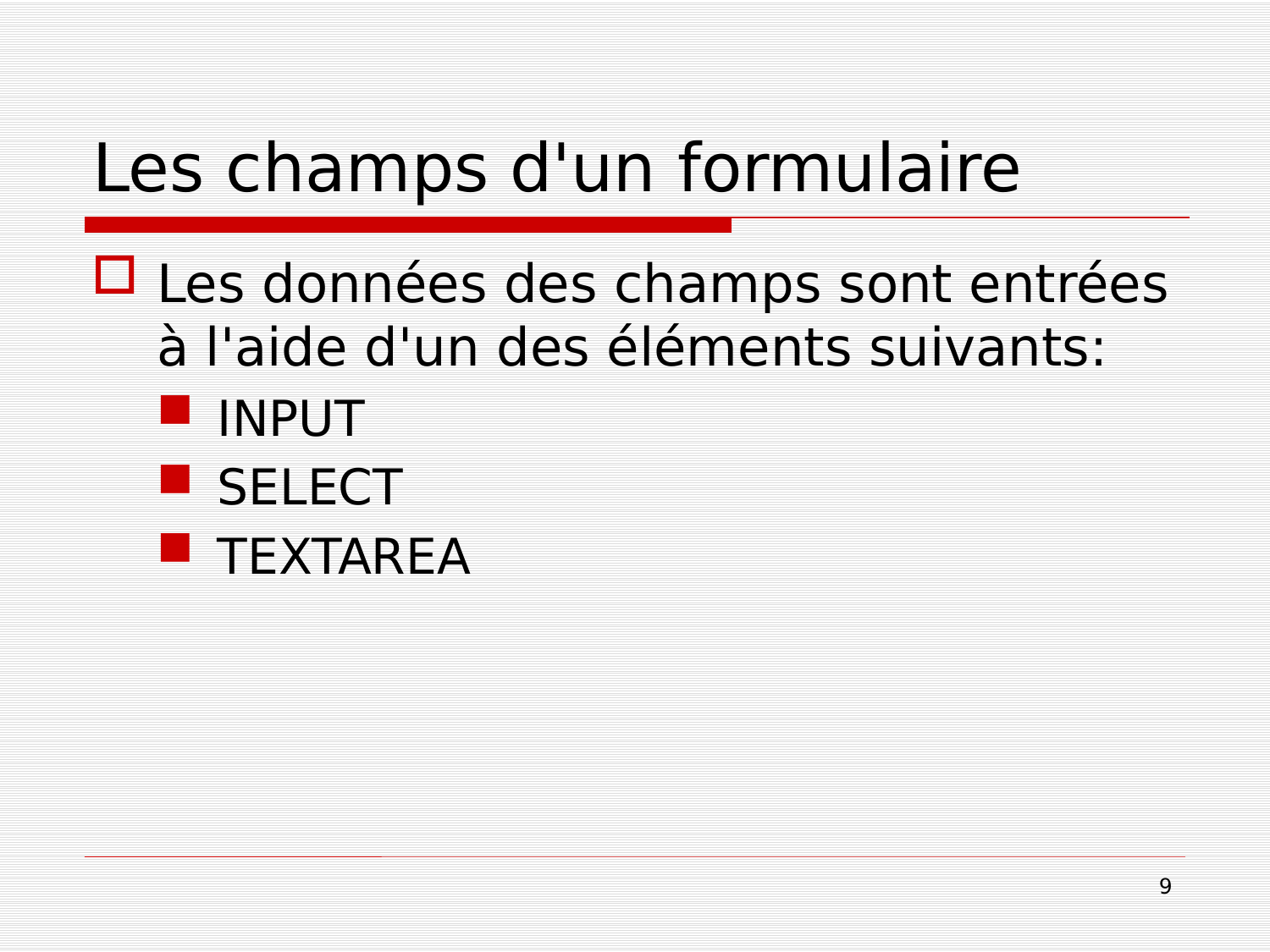

# Les champs d'un formulaire
Les données des champs sont entrées à l'aide d'un des éléments suivants:
INPUT
SELECT
TEXTAREA

9